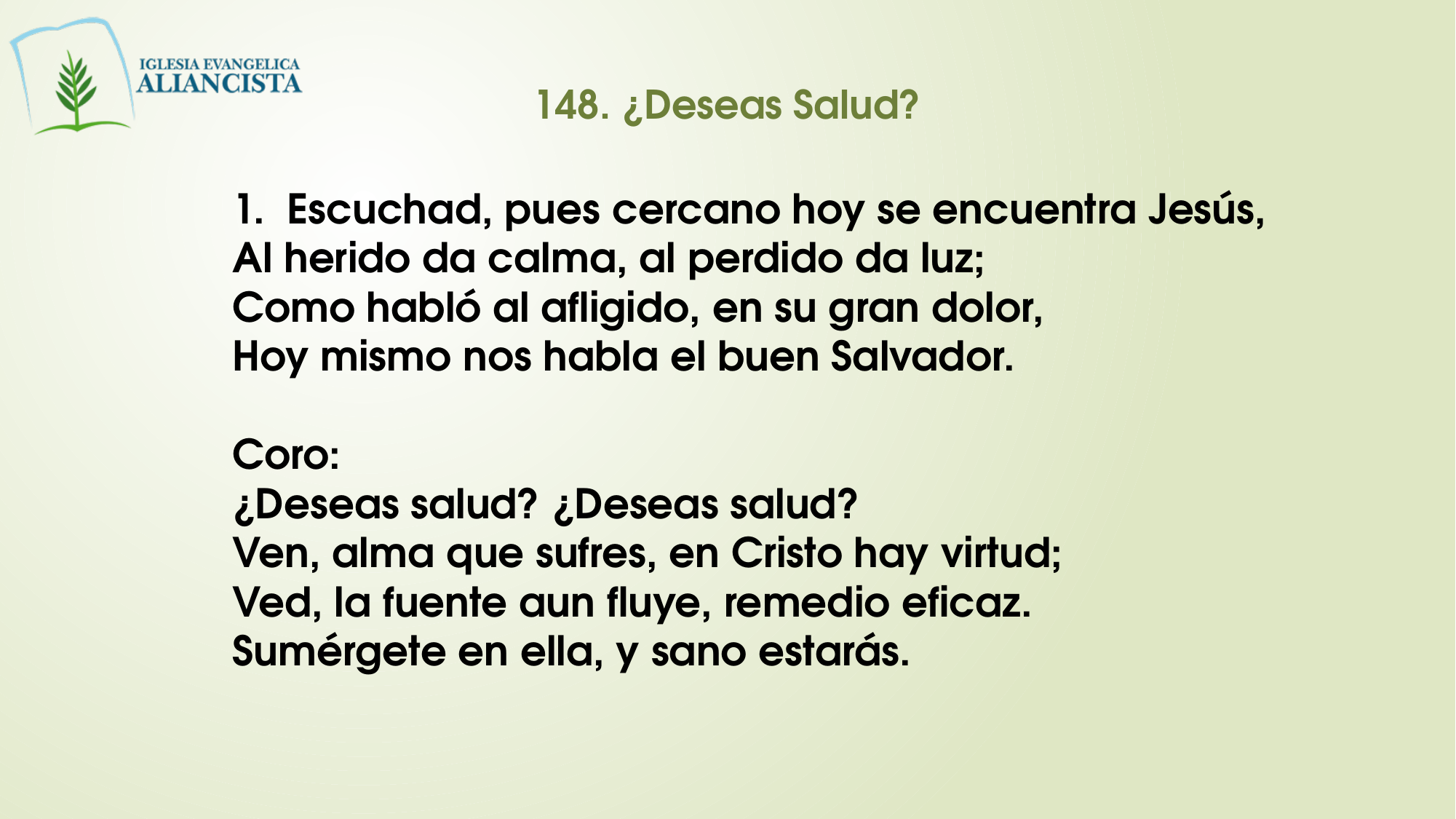

148. ¿Deseas Salud?
Escuchad, pues cercano hoy se encuentra Jesús,
Al herido da calma, al perdido da luz;
Como habló al afligido, en su gran dolor,
Hoy mismo nos habla el buen Salvador.

Coro:
¿Deseas salud? ¿Deseas salud?
Ven, alma que sufres, en Cristo hay virtud;
Ved, la fuente aun fluye, remedio eficaz.
Sumérgete en ella, y sano estarás.